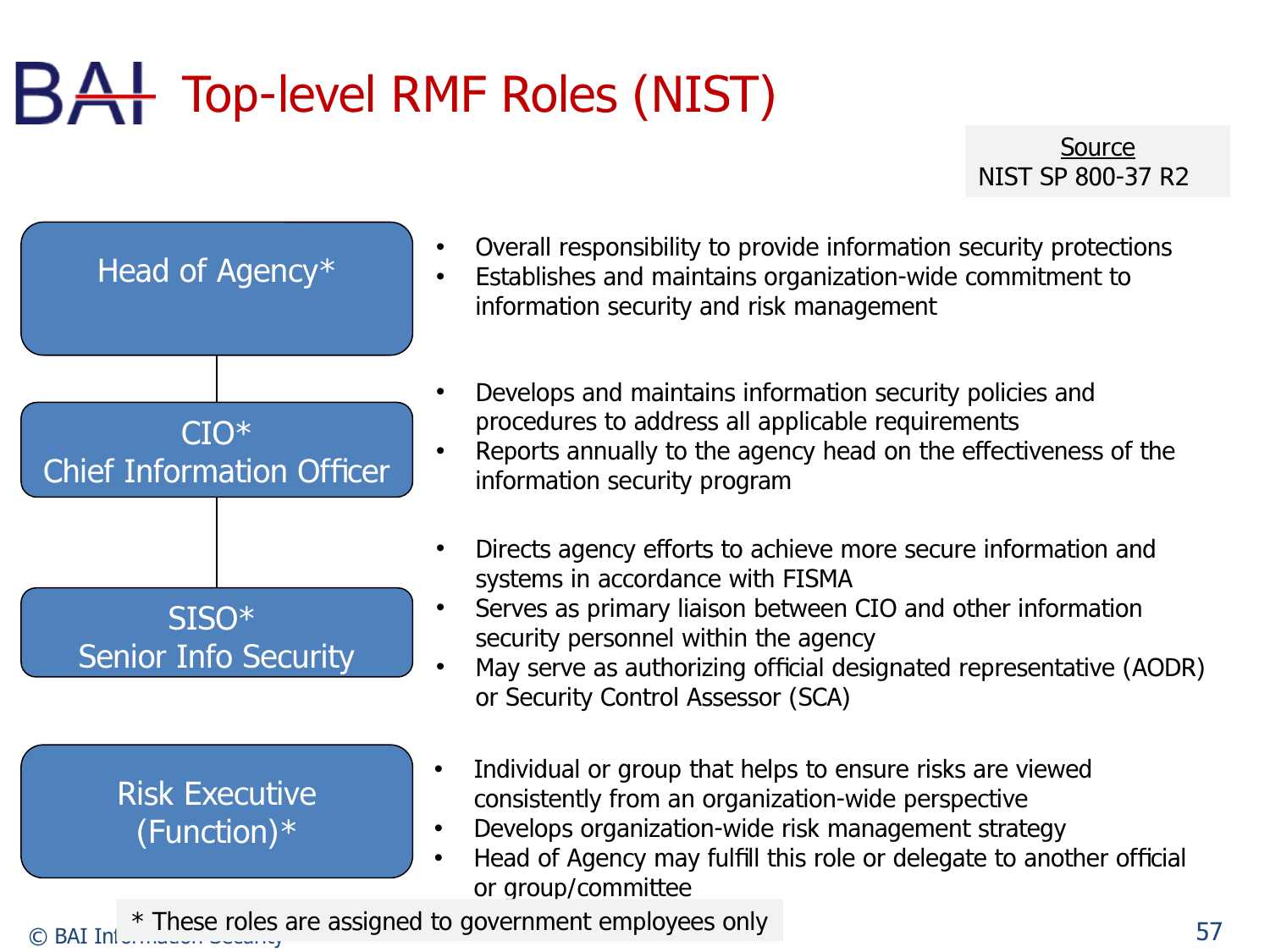

# Top-level RMF Roles (NIST)
Source
NIST SP 800-37 R2
Head of Agency*
Overall responsibility to provide information security protections
Establishes and maintains organization-wide commitment to information security and risk management
Develops and maintains information security policies and procedures to address all applicable requirements
Reports annually to the agency head on the effectiveness of the information security program
CIO*
Chief Information Officer
Directs agency efforts to achieve more secure information and systems in accordance with FISMA
Serves as primary liaison between CIO and other information security personnel within the agency
May serve as authorizing official designated representative (AODR) or Security Control Assessor (SCA)
SISO*
Senior Info Security Officer
Risk Executive
(Function)*
Individual or group that helps to ensure risks are viewed consistently from an organization-wide perspective
Develops organization-wide risk management strategy
Head of Agency may fulfill this role or delegate to another official or group/committee
* These roles are assigned to government employees only